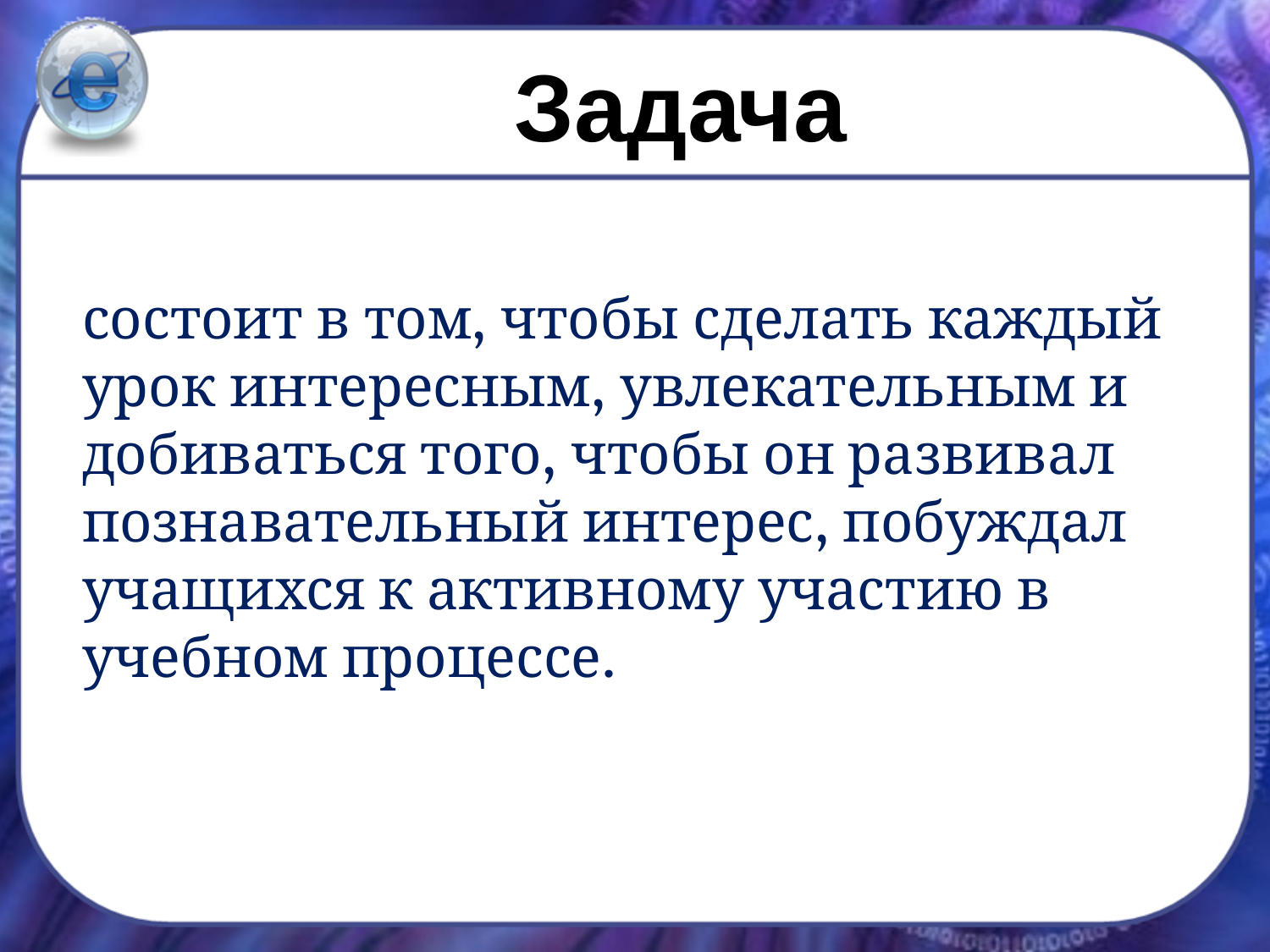

# Задача
состоит в том, чтобы сделать каждый урок интересным, увлекательным и добиваться того, чтобы он развивал познавательный интерес, побуждал учащихся к активному участию в учебном процессе.